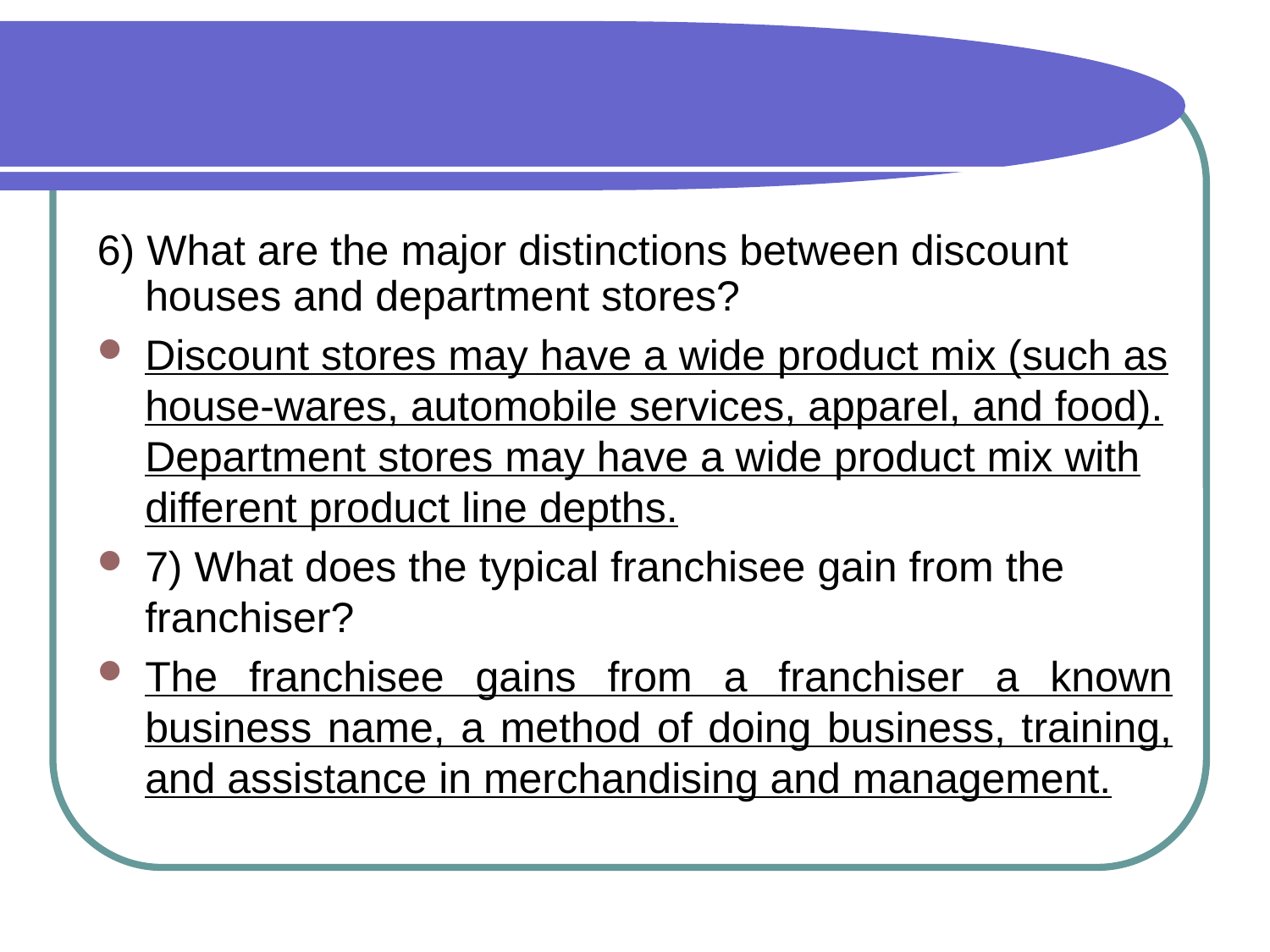

#
6) What are the major distinctions between discount houses and department stores?
Discount stores may have a wide product mix (such as house-wares, automobile services, apparel, and food). Department stores may have a wide product mix with different product line depths.
7) What does the typical franchisee gain from the franchiser?
The franchisee gains from a franchiser a known business name, a method of doing business, training, and assistance in merchandising and management.